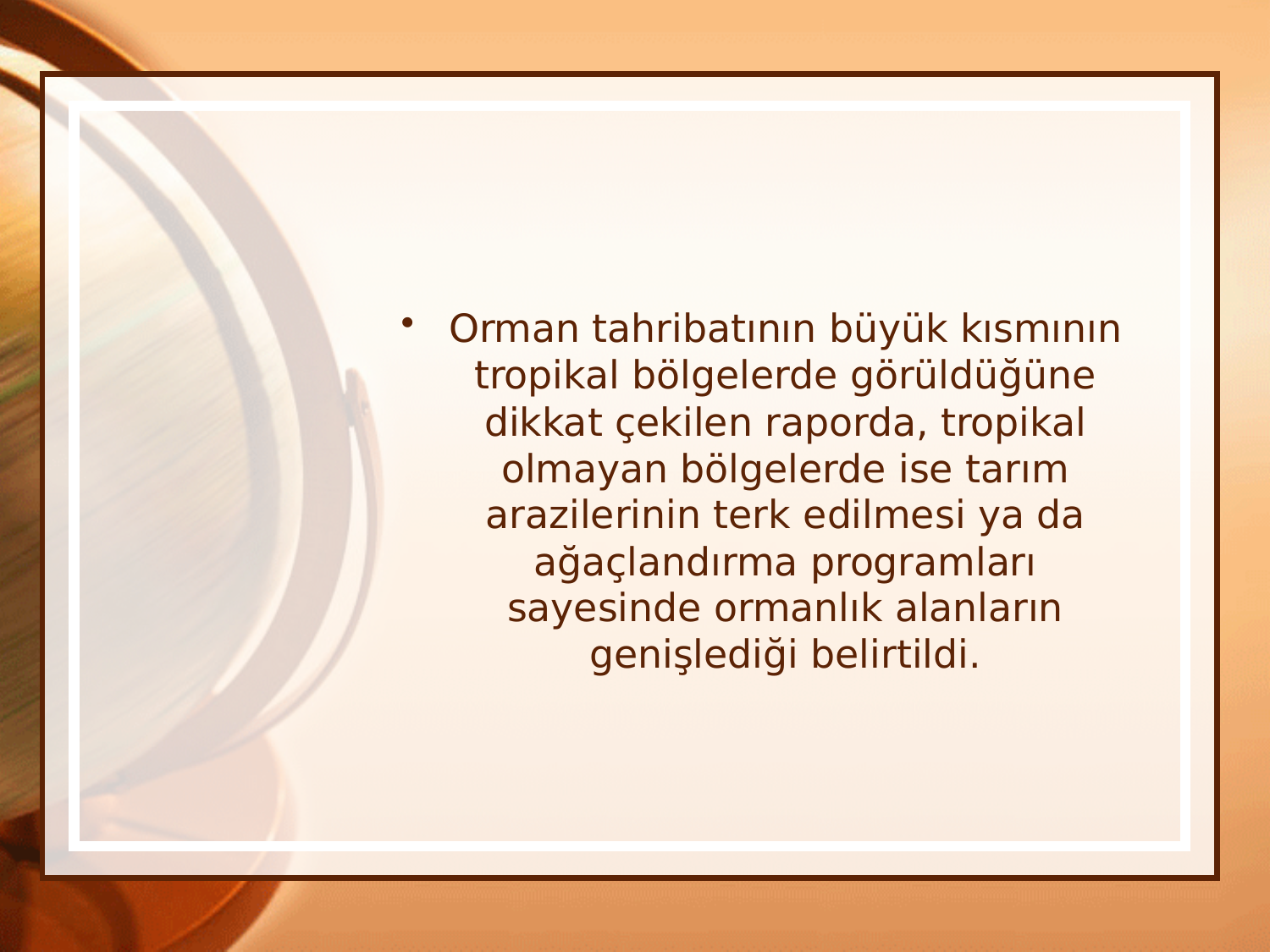

#

Orman tahribatının büyük kısmının tropikal bölgelerde görüldüğüne dikkat çekilen raporda, tropikal olmayan bölgelerde ise tarım arazilerinin terk edilmesi ya da ağaçlandırma programları sayesinde ormanlık alanların genişlediği belirtildi.